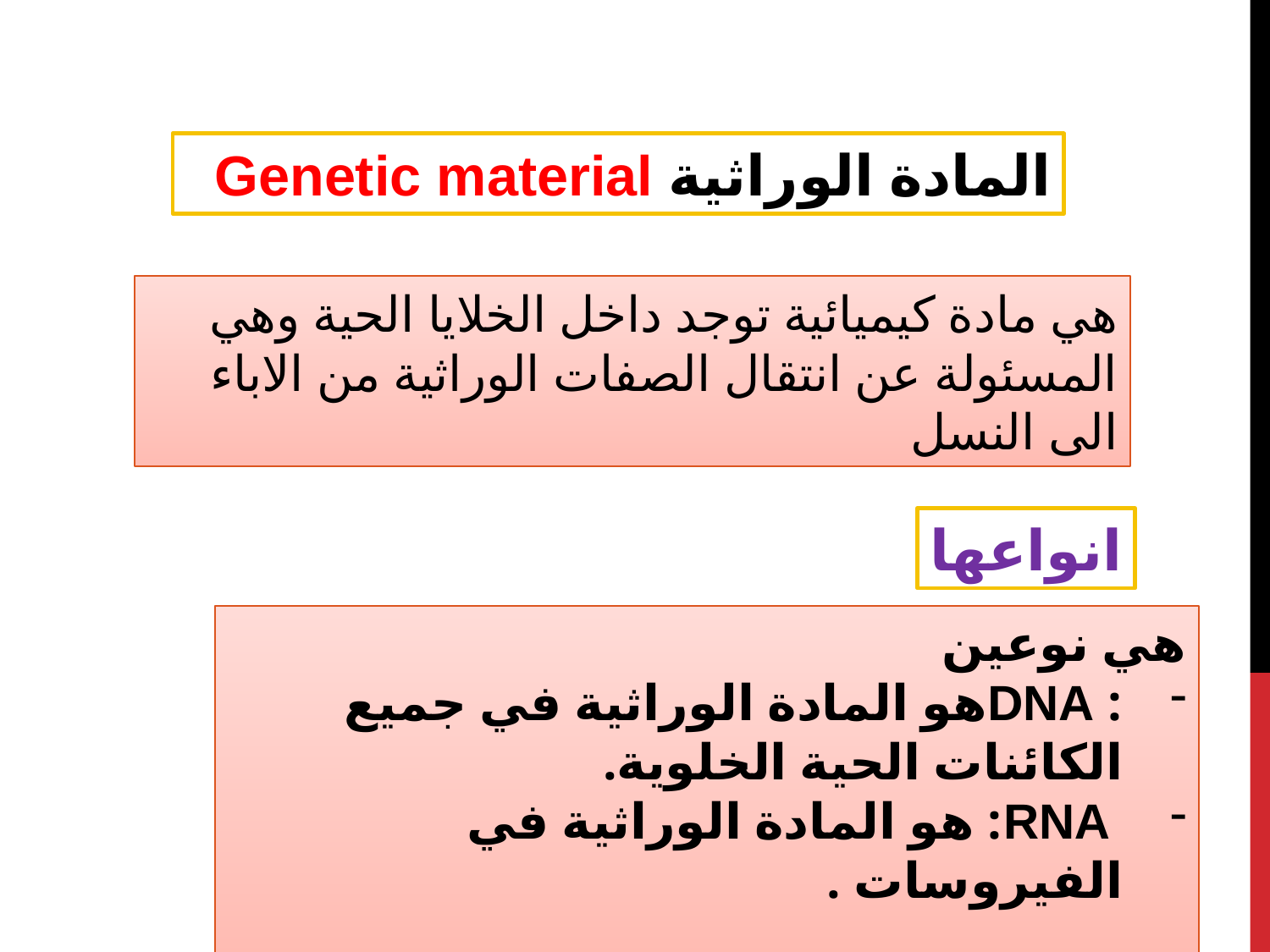

المادة الوراثية Genetic material
هي مادة كيميائية توجد داخل الخلايا الحية وهي المسئولة عن انتقال الصفات الوراثية من الاباء الى النسل
انواعها
هي نوعين
: DNAهو المادة الوراثية في جميع الكائنات الحية الخلوية.
 RNA: هو المادة الوراثية في الفيروسات .